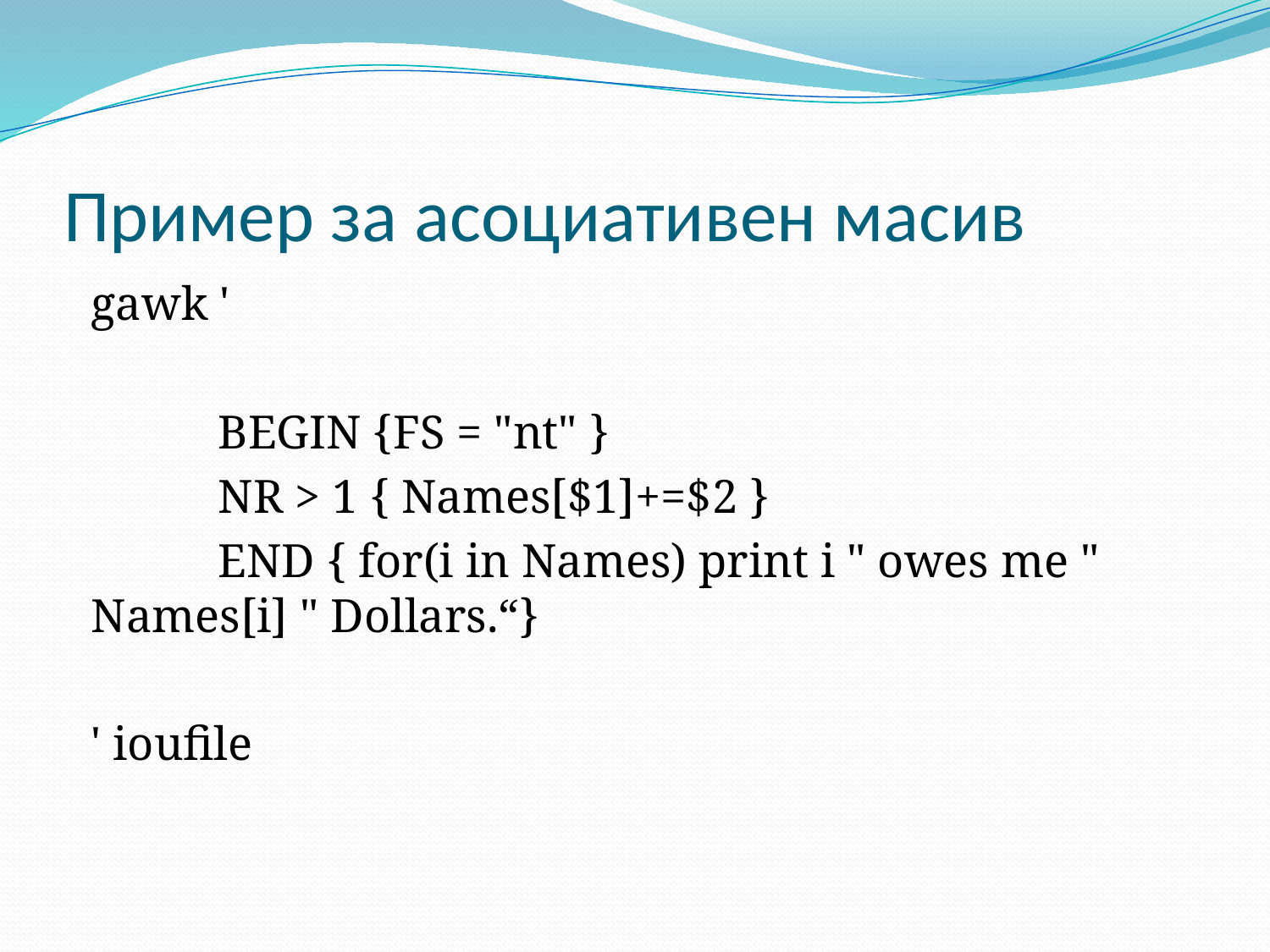

# Пример за асоциативен масив
gawk '

	BEGIN {FS = "nt" }
	NR > 1 { Names[$1]+=$2 }
	END { for(i in Names) print i " owes me " Names[i] " Dollars.“}

' ioufile